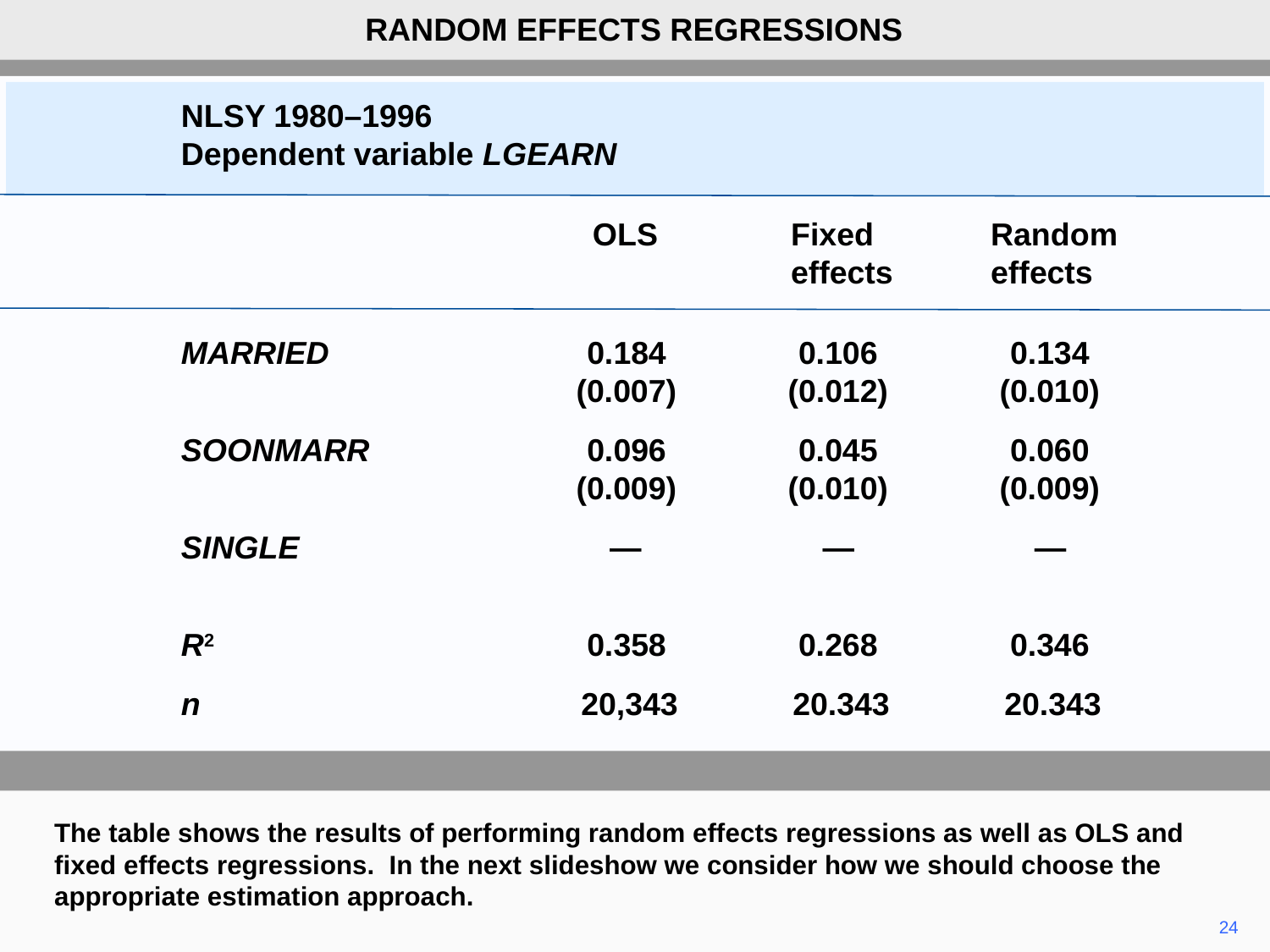

RANDOM EFFECTS REGRESSIONS

NLSY 1980–1996
Dependent variable LGEARN
	OLS	Fixed	Random
		effects	effects
MARRIED	0.184	0.106	0.134
	(0.007)	(0.012)	(0.010)
SOONMARR	0.096	0.045	0.060
	(0.009)	(0.010)	(0.009)
SINGLE	—	—	—

R2	0.358	0.268	0.346
n	20,343	20.343	20.343

The table shows the results of performing random effects regressions as well as OLS and fixed effects regressions.  In the next slideshow we consider how we should choose the appropriate estimation approach.
24